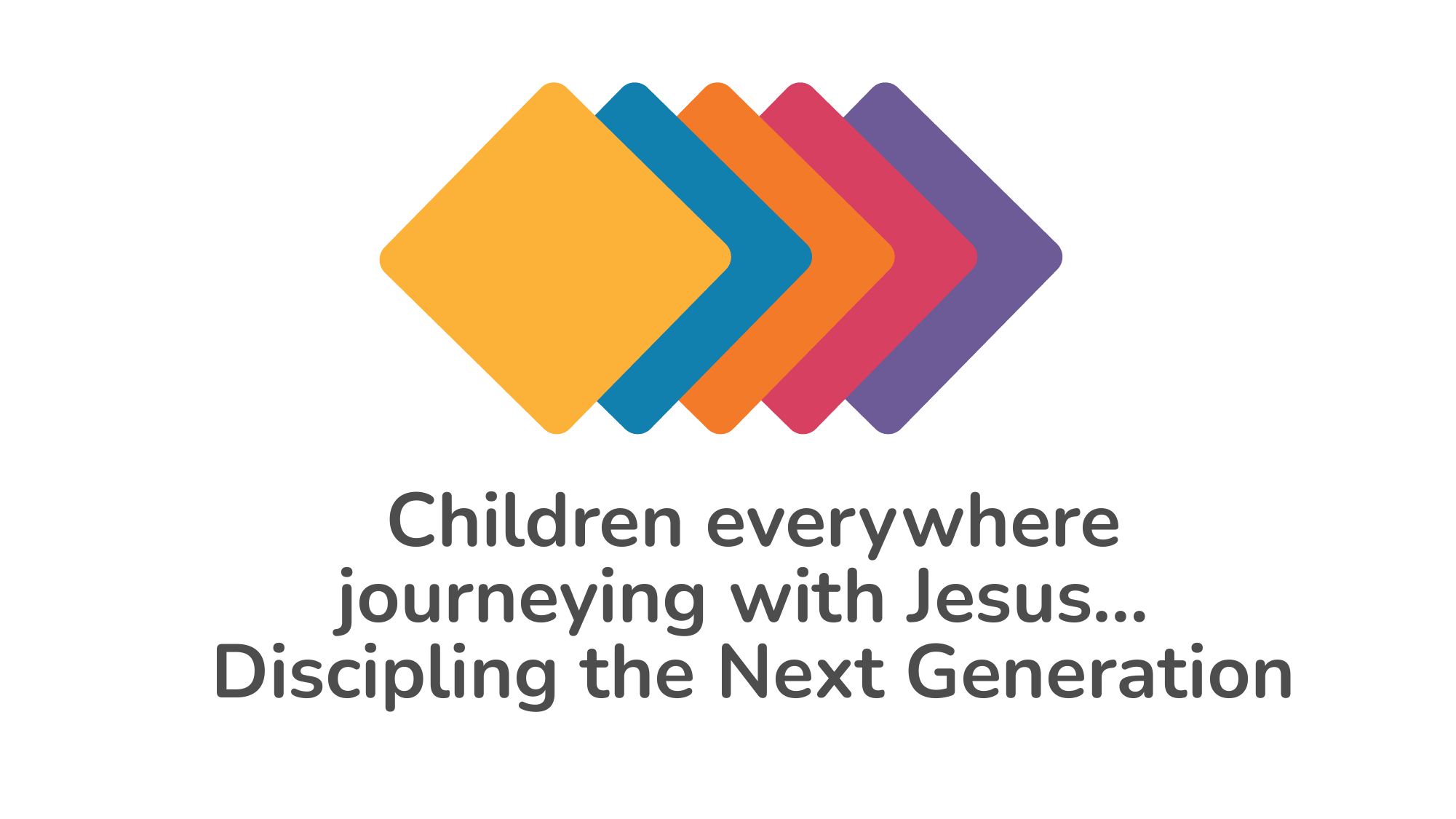

Children everywhere
journeying with Jesus…
Discipling the Next Generation